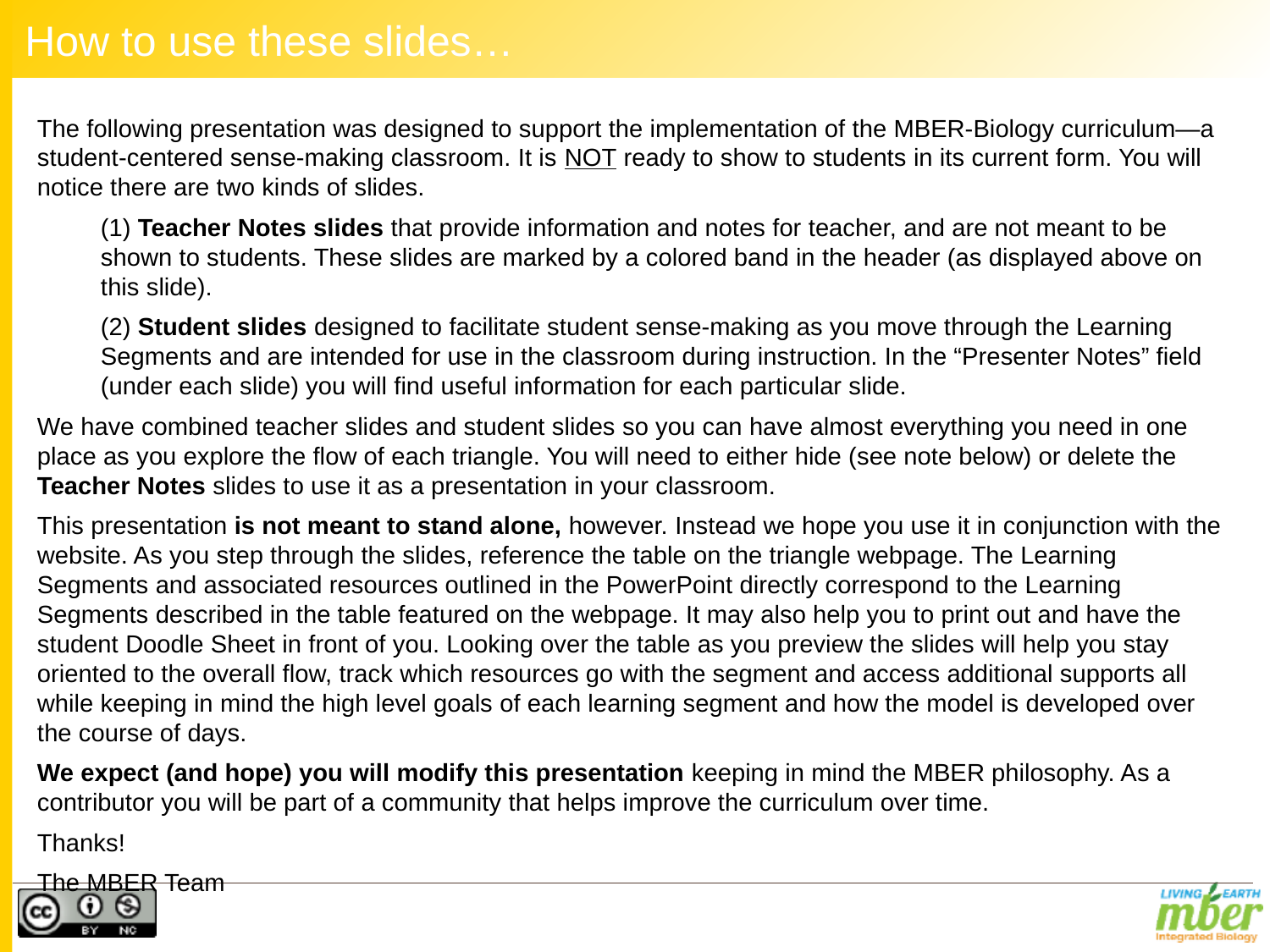

# How to use these slides…
The following presentation was designed to support the implementation of the MBER-Biology curriculum—a student-centered sense-making classroom. It is NOT ready to show to students in its current form. You will notice there are two kinds of slides.
(1) Teacher Notes slides that provide information and notes for teacher, and are not meant to be shown to students. These slides are marked by a colored band in the header (as displayed above on this slide).
(2) Student slides designed to facilitate student sense-making as you move through the Learning Segments and are intended for use in the classroom during instruction. In the “Presenter Notes” field (under each slide) you will find useful information for each particular slide.
We have combined teacher slides and student slides so you can have almost everything you need in one place as you explore the flow of each triangle. You will need to either hide (see note below) or delete the Teacher Notes slides to use it as a presentation in your classroom.
This presentation is not meant to stand alone, however. Instead we hope you use it in conjunction with the website. As you step through the slides, reference the table on the triangle webpage. The Learning Segments and associated resources outlined in the PowerPoint directly correspond to the Learning Segments described in the table featured on the webpage. It may also help you to print out and have the student Doodle Sheet in front of you. Looking over the table as you preview the slides will help you stay oriented to the overall flow, track which resources go with the segment and access additional supports all while keeping in mind the high level goals of each learning segment and how the model is developed over the course of days.
We expect (and hope) you will modify this presentation keeping in mind the MBER philosophy. As a contributor you will be part of a community that helps improve the curriculum over time.
Thanks!
The MBER Team